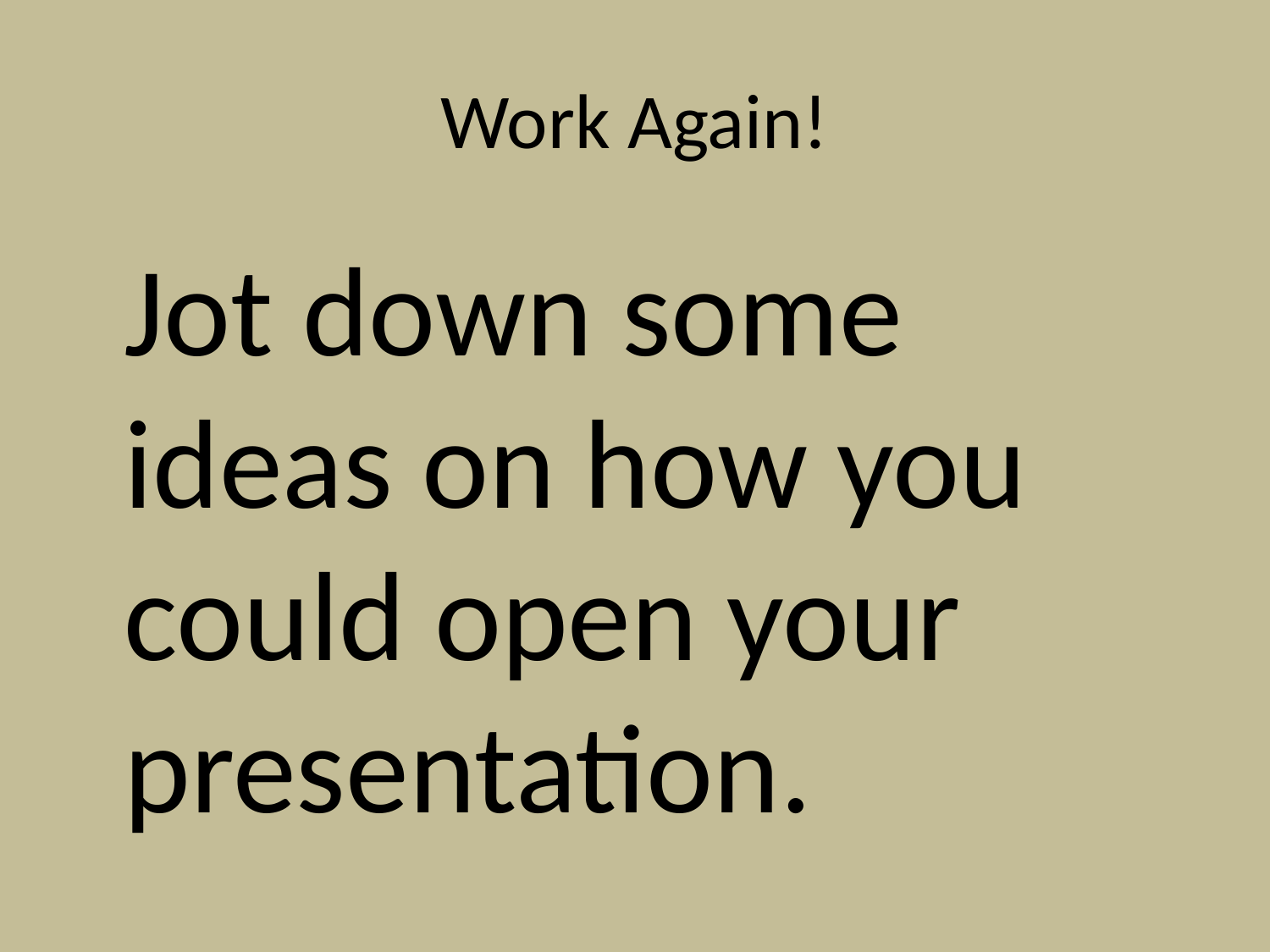

# Work Again!
	Jot down some ideas on how you could open your presentation.